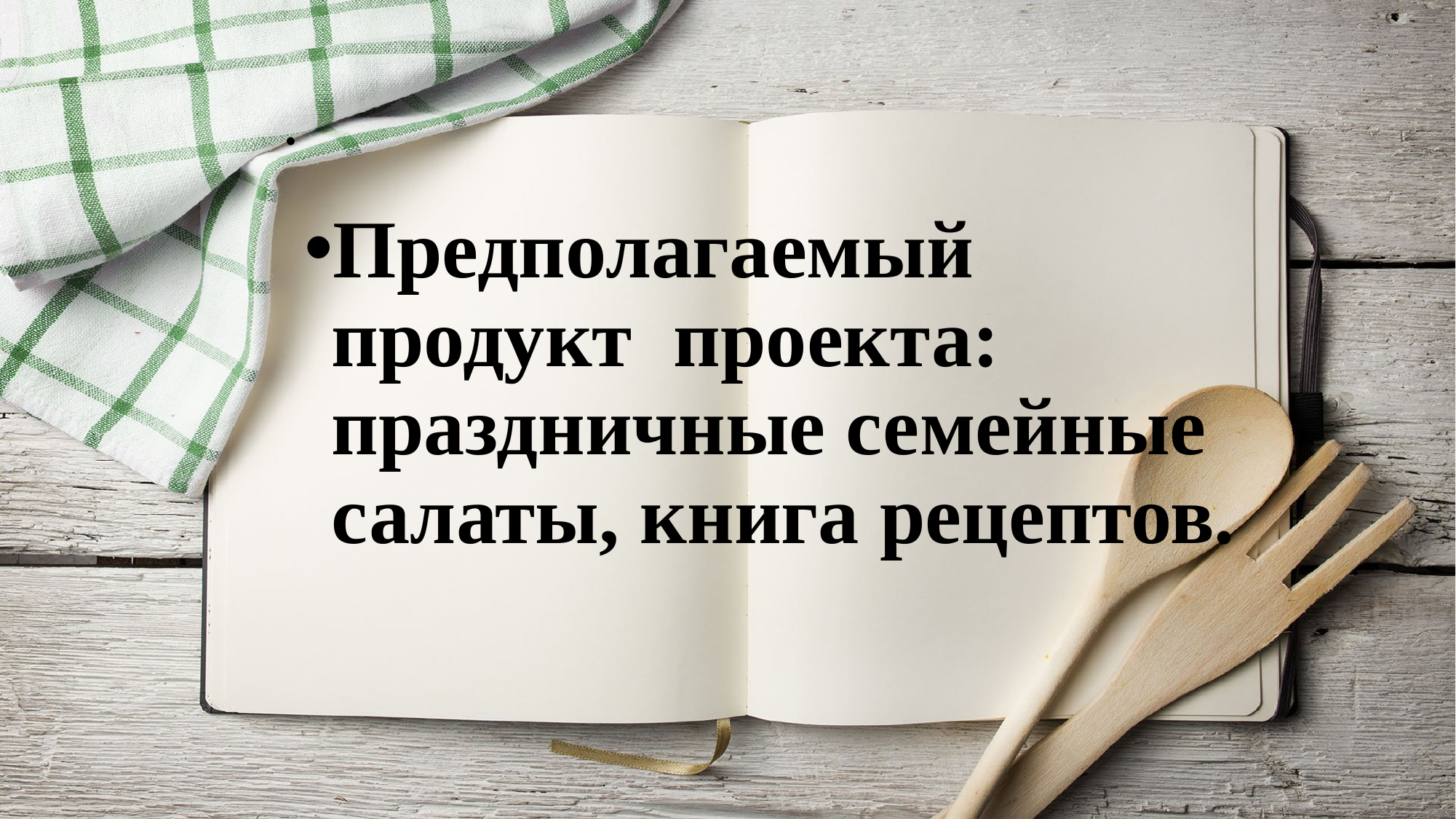

# .
Предполагаемый  продукт  проекта: праздничные семейные салаты, книга рецептов.